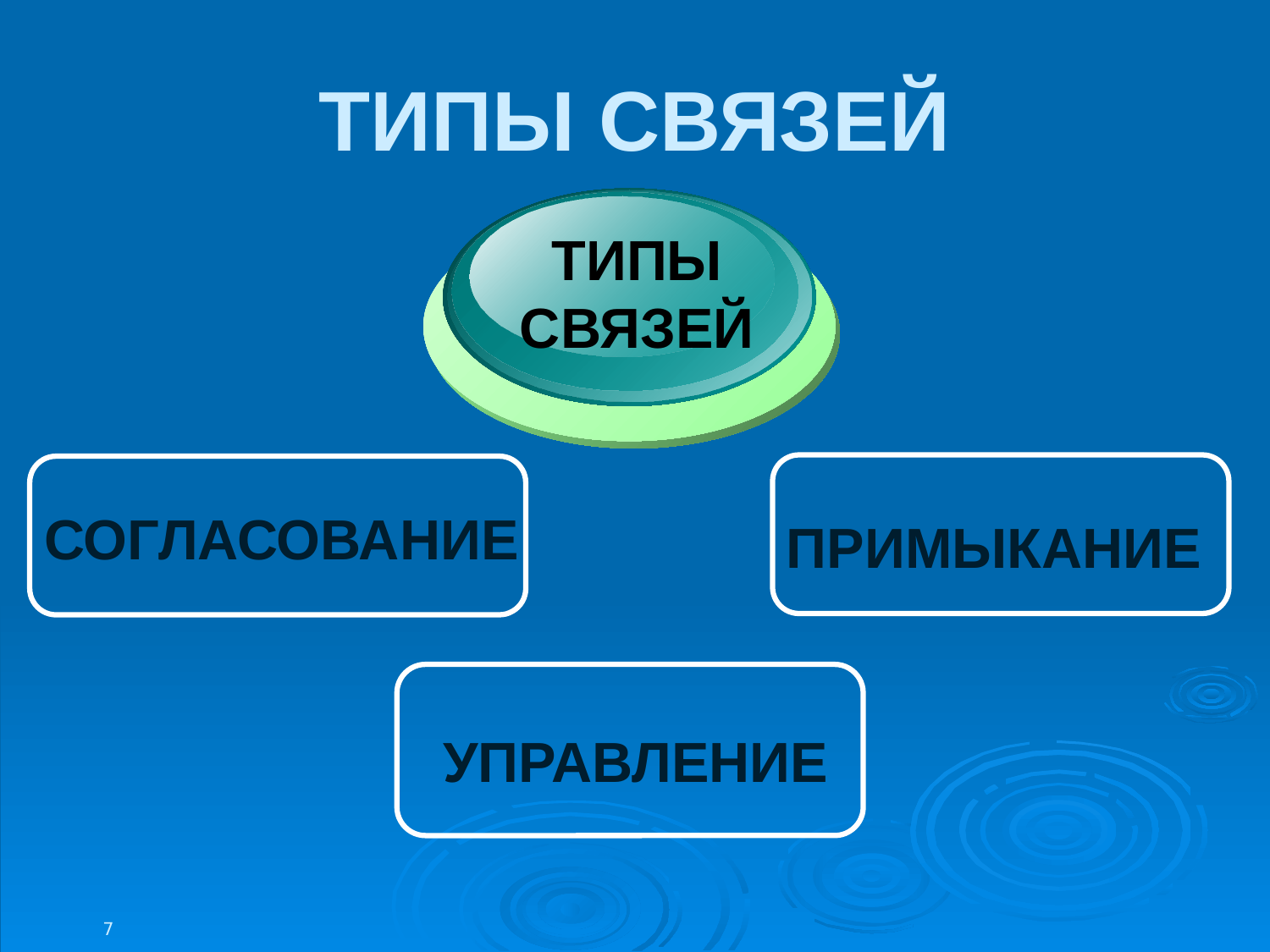

ТИПЫ СВЯЗЕЙ

ТИПЫ
СВЯЗЕЙ

СОГЛАСОВАНИЕ
ПРИМЫКАНИЕ

УПРАВЛЕНИЕ

7